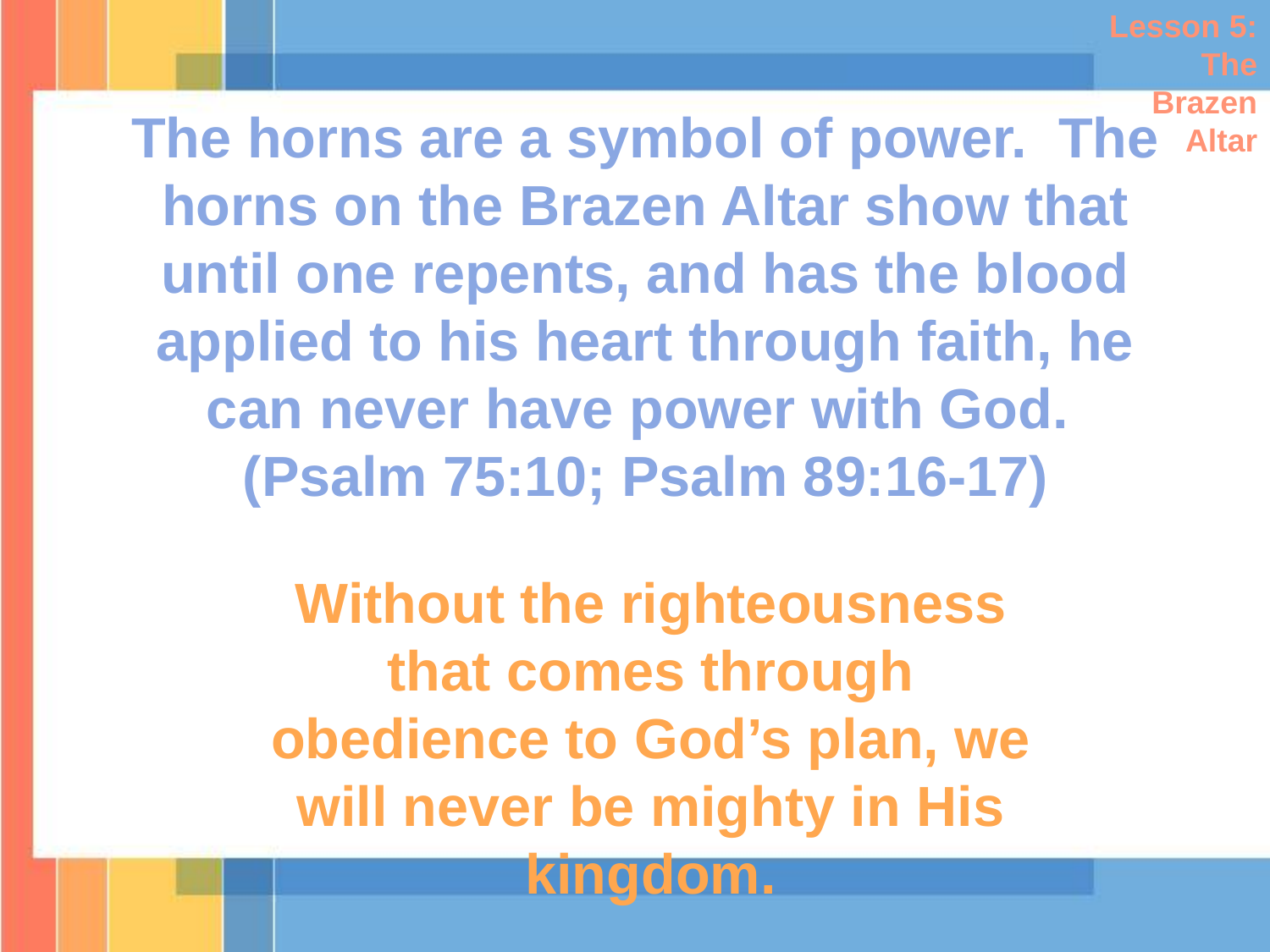

Lesson 5: The Brazen Altar
The horns are a symbol of power.  The horns on the Brazen Altar show that until one repents, and has the blood applied to his heart through faith, he can never have power with God.
(Psalm 75:10; Psalm 89:16-17)
Without the righteousness that comes through obedience to God’s plan, we will never be mighty in His kingdom.